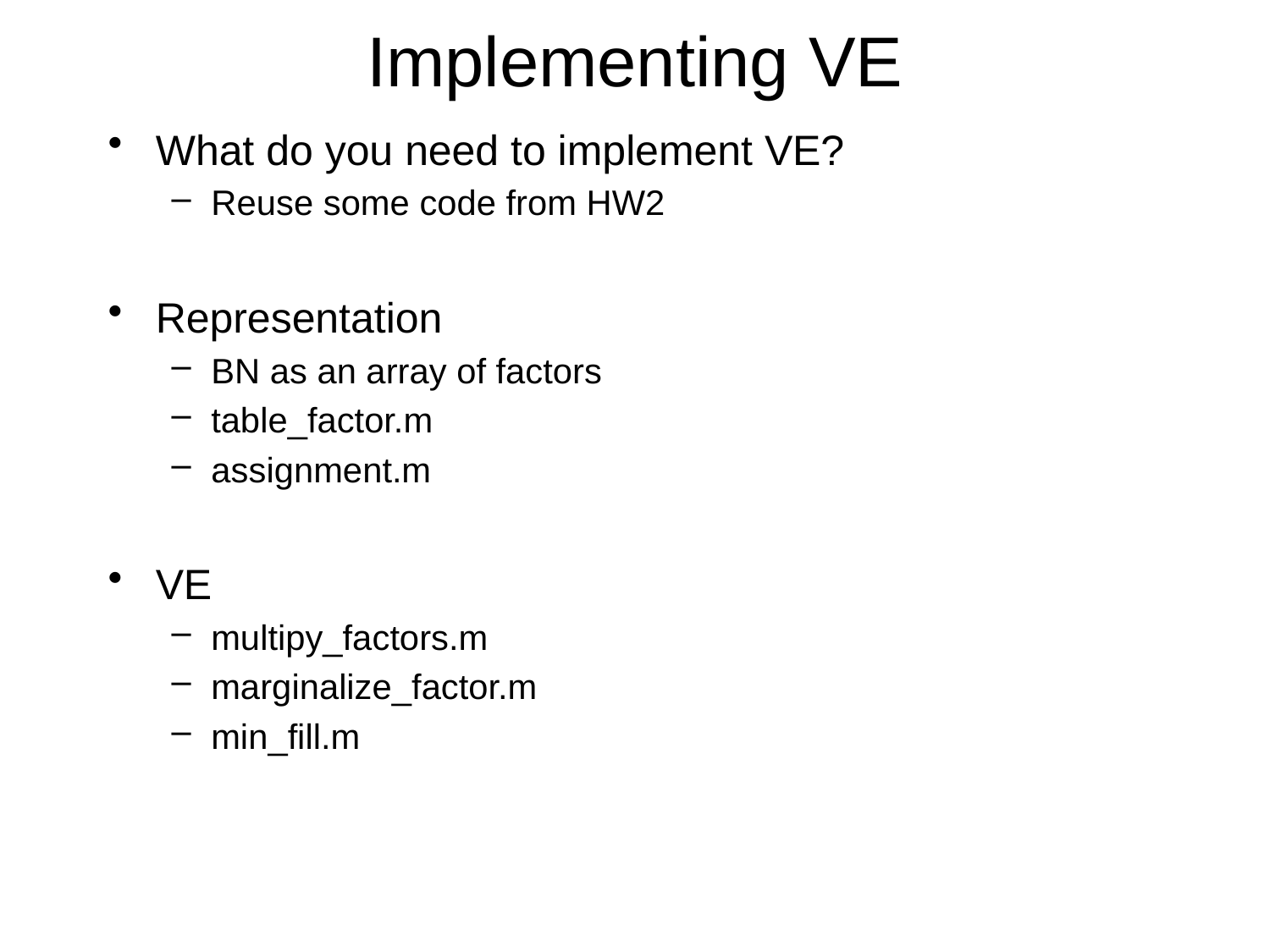

# Implementing VE
What do you need to implement VE?
Reuse some code from HW2

Representation
BN as an array of factors
table_factor.m
assignment.m

VE
multipy_factors.m
marginalize_factor.m
min_fill.m